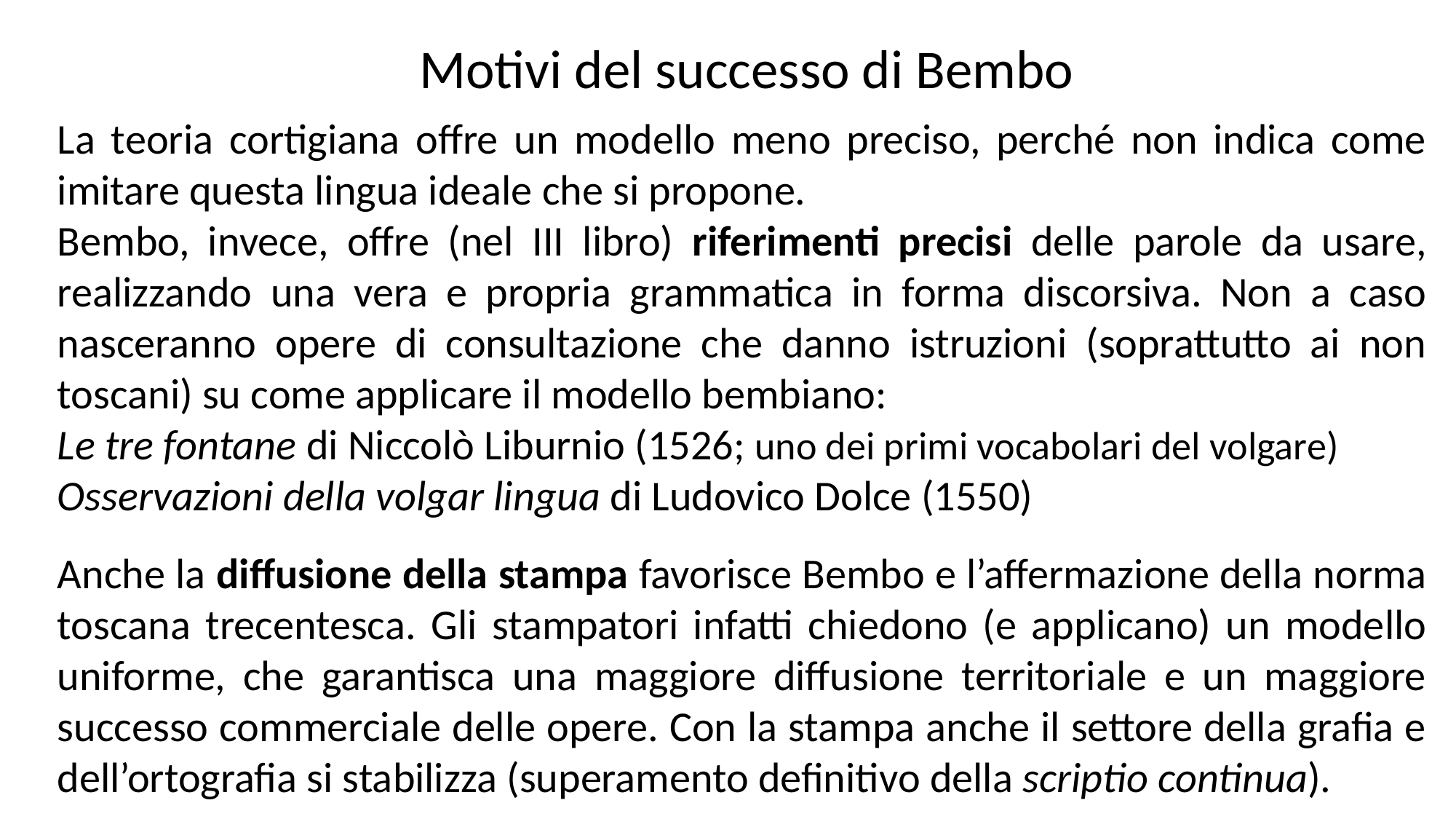

Motivi del successo di Bembo
La teoria cortigiana offre un modello meno preciso, perché non indica come imitare questa lingua ideale che si propone.
Bembo, invece, offre (nel III libro) riferimenti precisi delle parole da usare, realizzando una vera e propria grammatica in forma discorsiva. Non a caso nasceranno opere di consultazione che danno istruzioni (soprattutto ai non toscani) su come applicare il modello bembiano:
Le tre fontane di Niccolò Liburnio (1526; uno dei primi vocabolari del volgare)
Osservazioni della volgar lingua di Ludovico Dolce (1550)
Anche la diffusione della stampa favorisce Bembo e l’affermazione della norma toscana trecentesca. Gli stampatori infatti chiedono (e applicano) un modello uniforme, che garantisca una maggiore diffusione territoriale e un maggiore successo commerciale delle opere. Con la stampa anche il settore della grafia e dell’ortografia si stabilizza (superamento definitivo della scriptio continua).